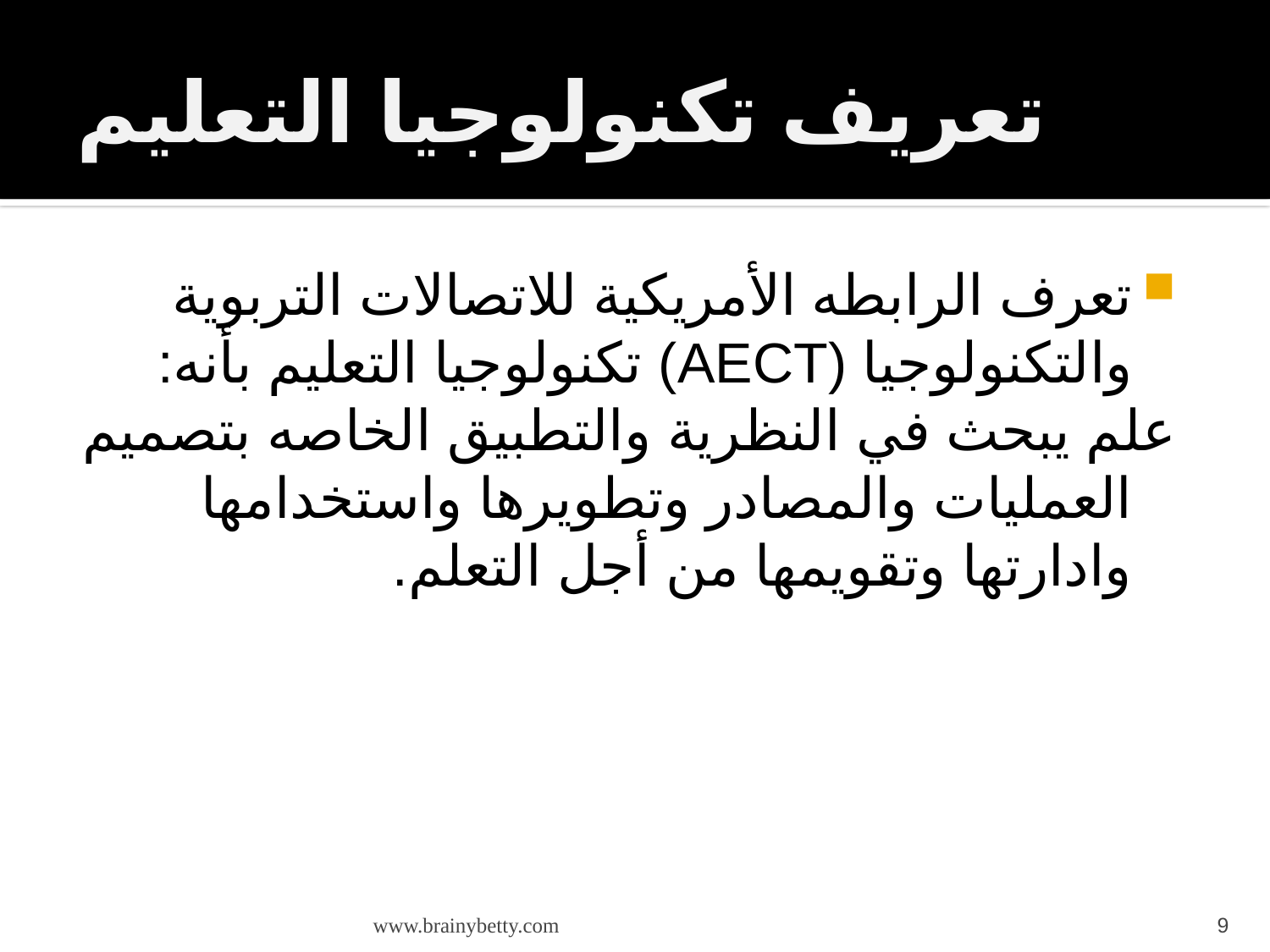

# تعريف تكنولوجيا التعليم
تعرف الرابطه الأمريكية للاتصالات التربوية والتكنولوجيا (AECT) تكنولوجيا التعليم بأنه:
علم يبحث في النظرية والتطبيق الخاصه بتصميم العمليات والمصادر وتطويرها واستخدامها وادارتها وتقويمها من أجل التعلم.
www.brainybetty.com
9